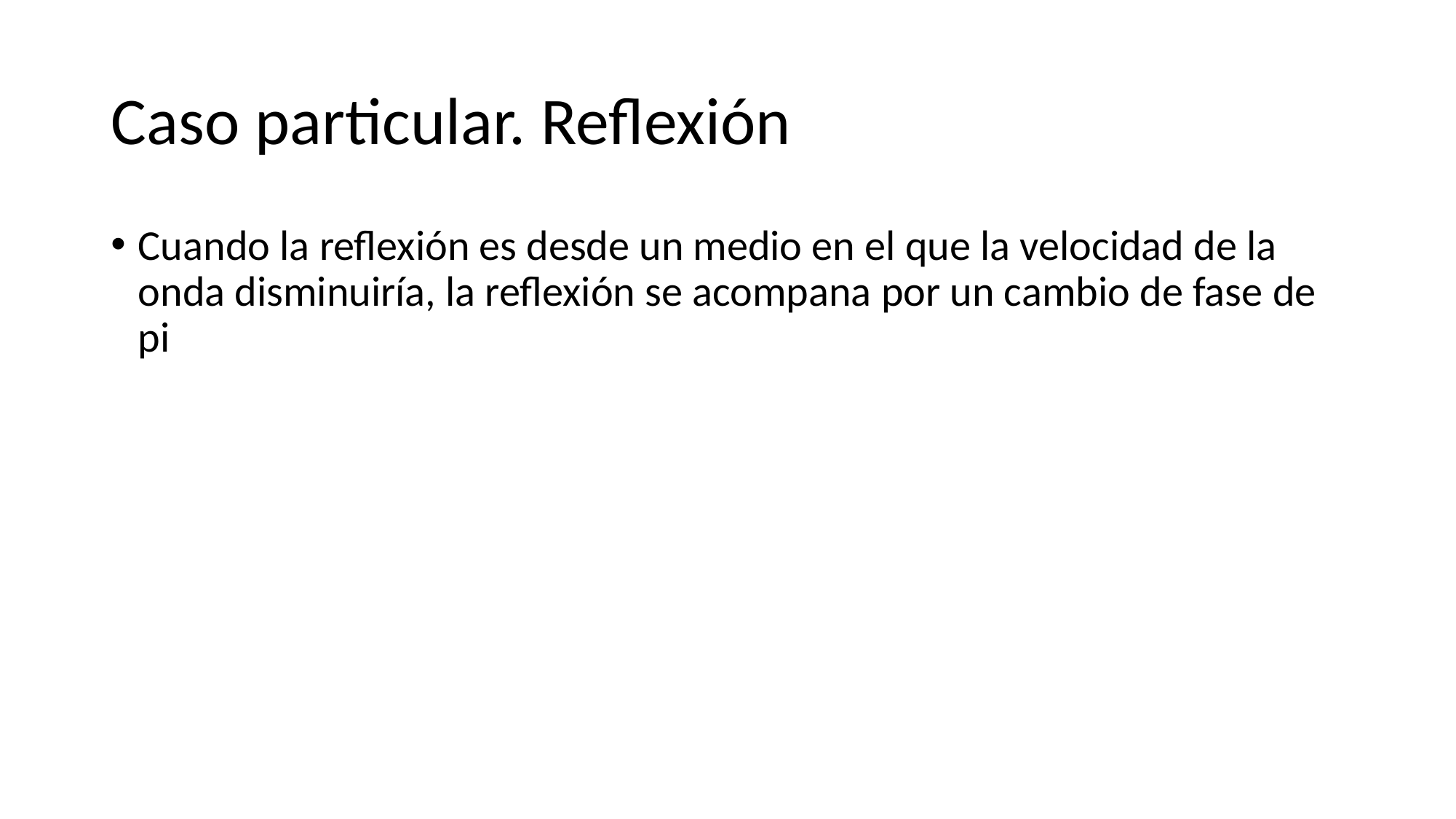

# Caso particular. Reflexión
Cuando la reflexión es desde un medio en el que la velocidad de la onda disminuiría, la reflexión se acompana por un cambio de fase de pi